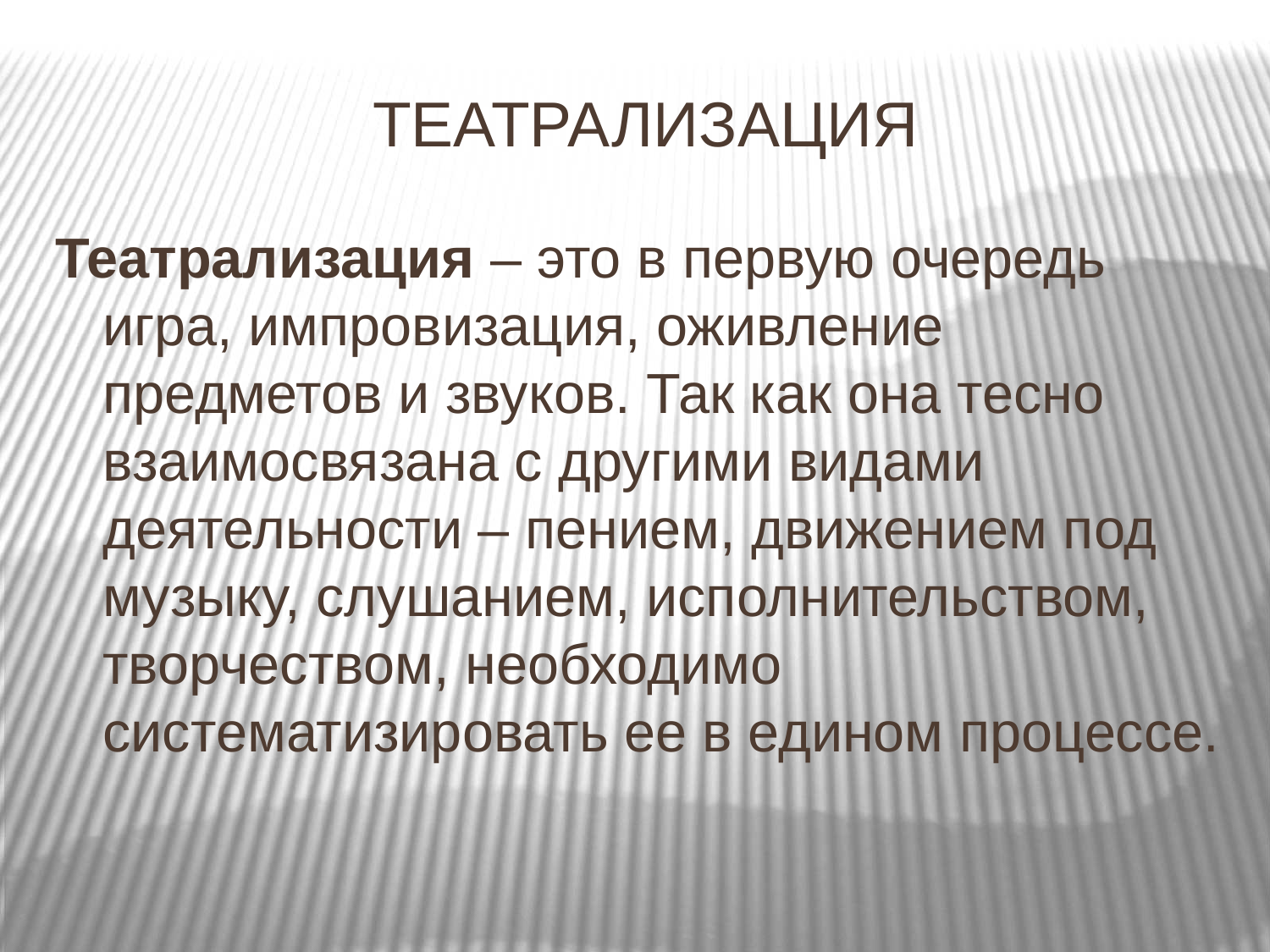

# Театрализация
Театрализация – это в первую очередь игра, импровизация, оживление предметов и звуков. Так как она тесно взаимосвязана с другими видами деятельности – пением, движением под музыку, слушанием, исполнительством, творчеством, необходимо систематизировать ее в едином процессе.